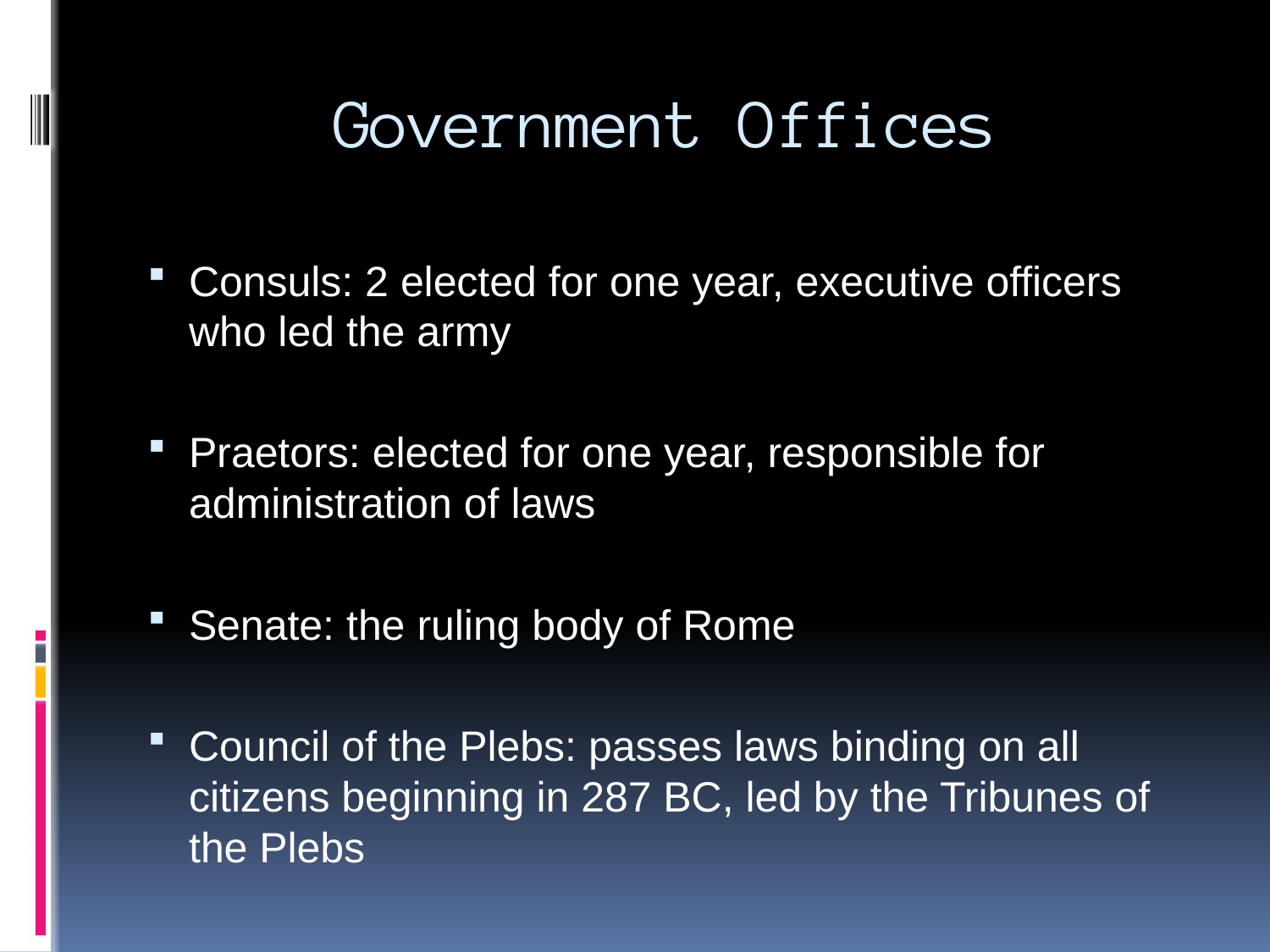

# Government Offices
Consuls: 2 elected for one year, executive officers who led the army

Praetors: elected for one year, responsible for administration of laws

Senate: the ruling body of Rome

Council of the Plebs: passes laws binding on all citizens beginning in 287 BC, led by the Tribunes of the Plebs